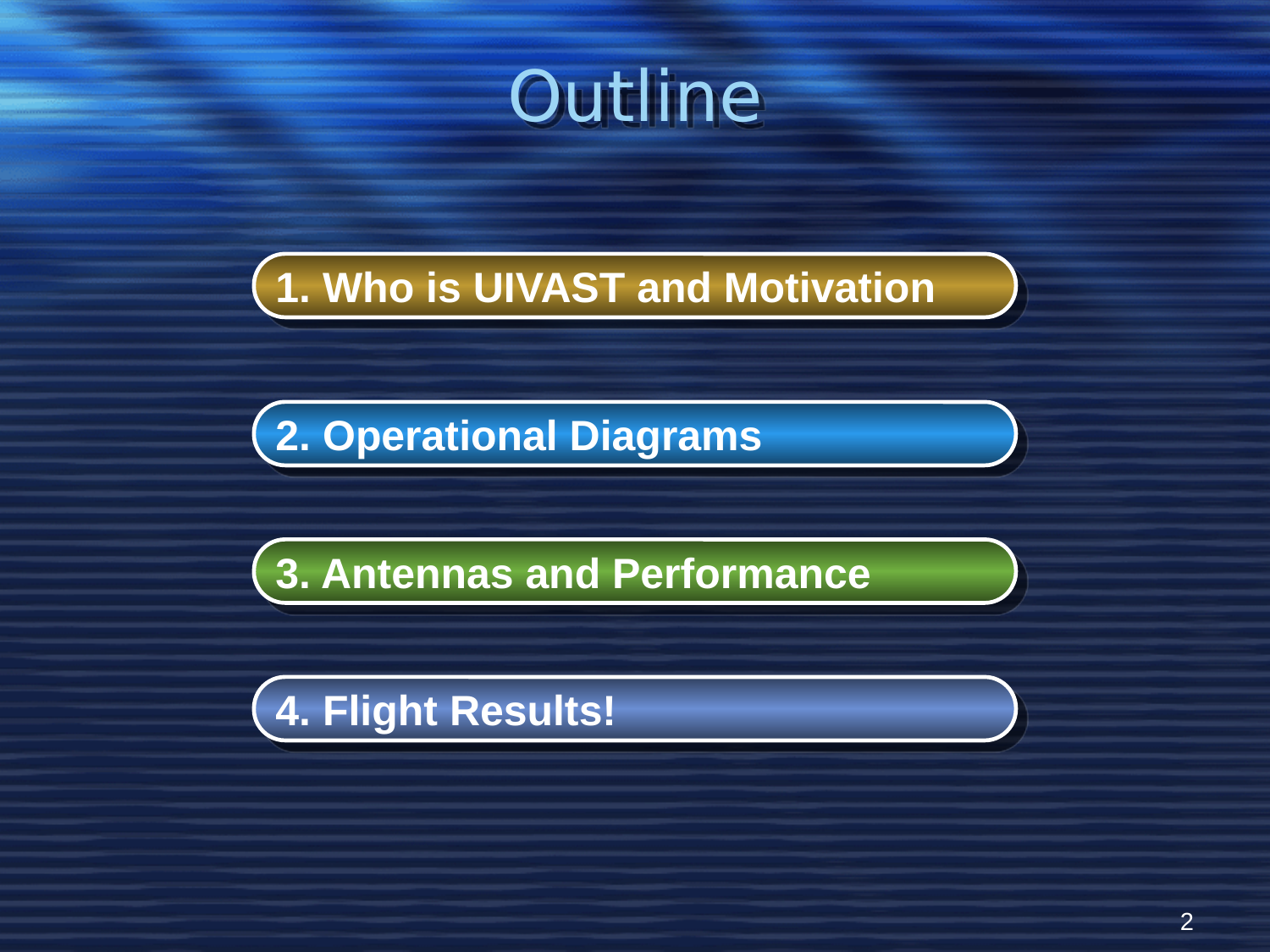

# Outline
1. Who is UIVAST and Motivation
2. Operational Diagrams
3. Antennas and Performance
4. Flight Results!
2